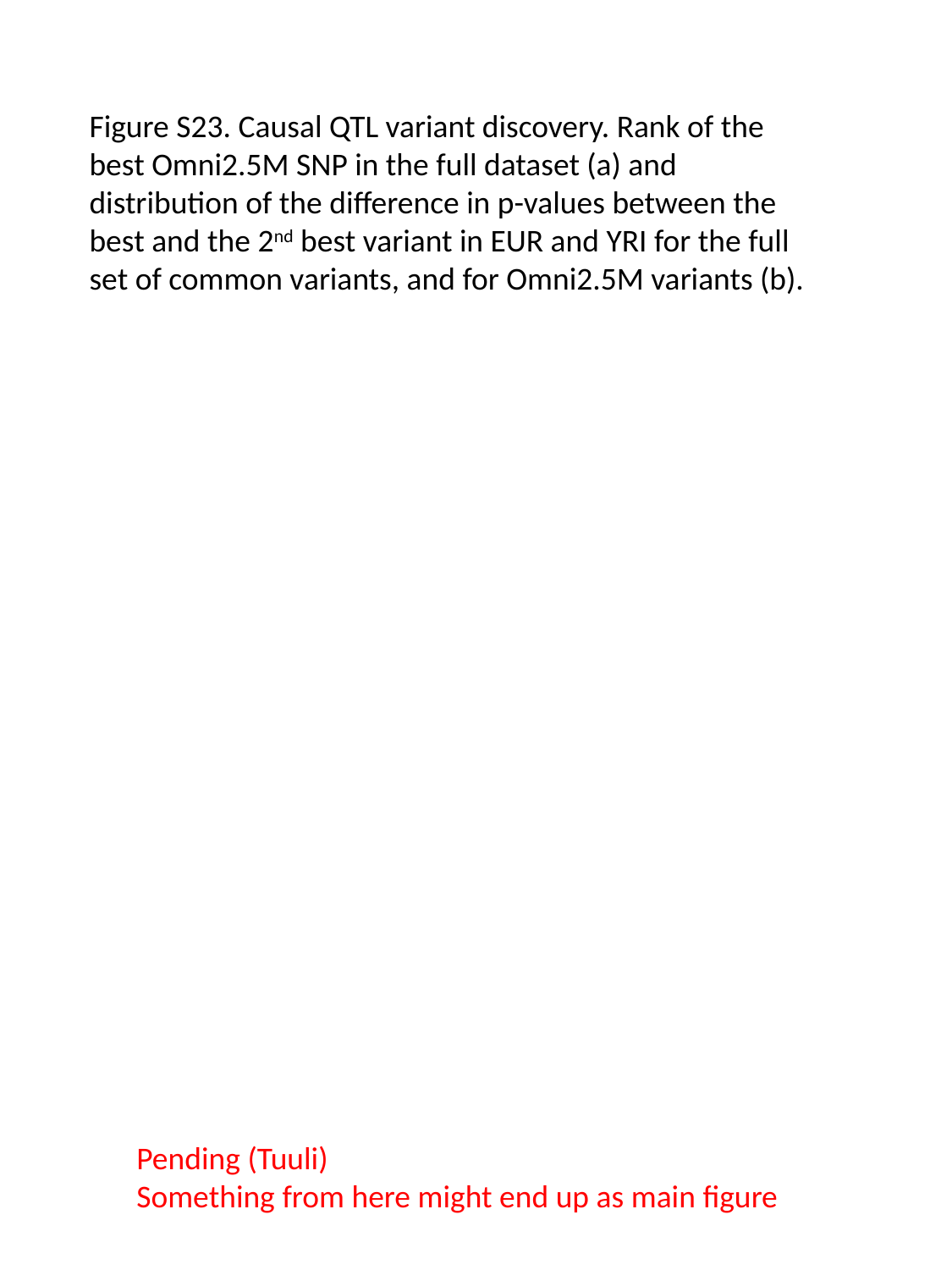

Figure S23. Causal QTL variant discovery. Rank of the best Omni2.5M SNP in the full dataset (a) and distribution of the difference in p-values between the best and the 2nd best variant in EUR and YRI for the full set of common variants, and for Omni2.5M variants (b).
Pending (Tuuli)
Something from here might end up as main figure